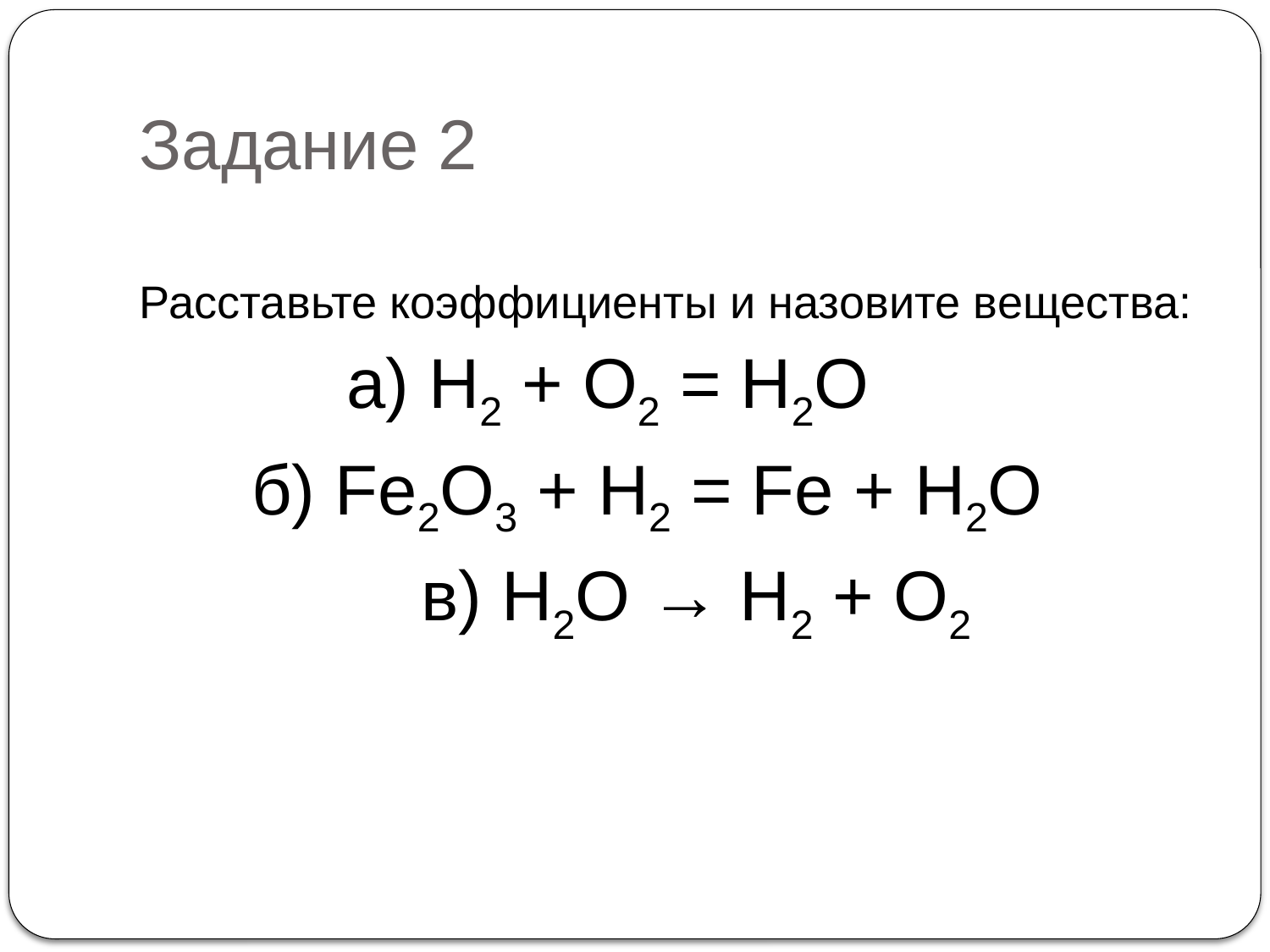

# Задание 2

Расставьте коэффициенты и назовите вещества:
  а) H2 + O2 = H2O
     б) Fe2O3 + H2 = Fe + H2O
    в) H2O → H2 + O2